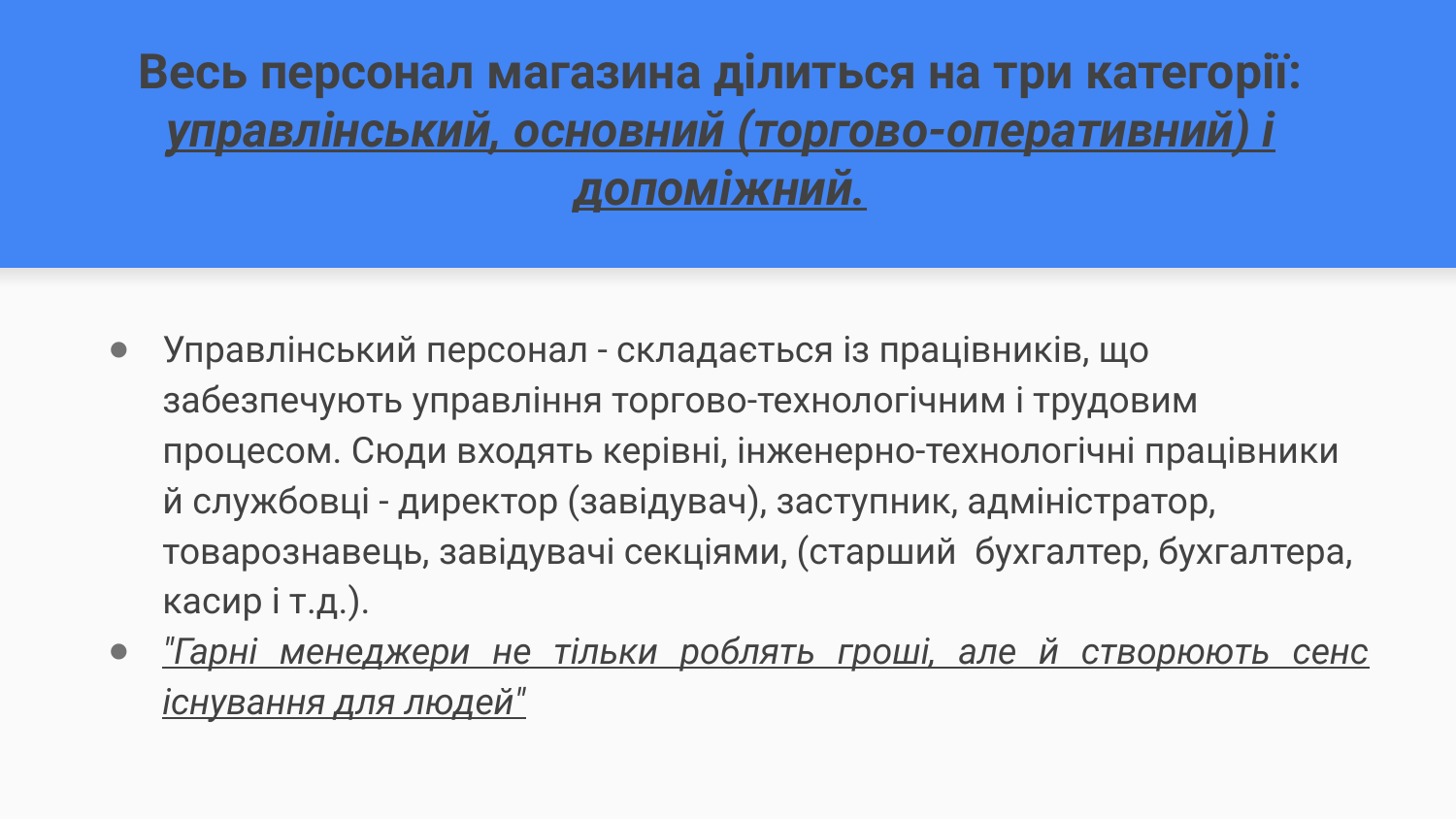

# Весь персонал магазина ділиться на три категорії: управлінський, основний (торгово-оперативний) і допоміжний.
Управлінський персонал - складається із працівників, що забезпечують управління торгово-технологічним і трудовим процесом. Сюди входять керівні, інженерно-технологічні працівники й службовці - директор (завідувач), заступник, адміністратор, товарознавець, завідувачі секціями, (старший  бухгалтер, бухгалтера, касир і т.д.).
"Гарні менеджери не тільки роблять гроші, але й створюють сенс існування для людей"